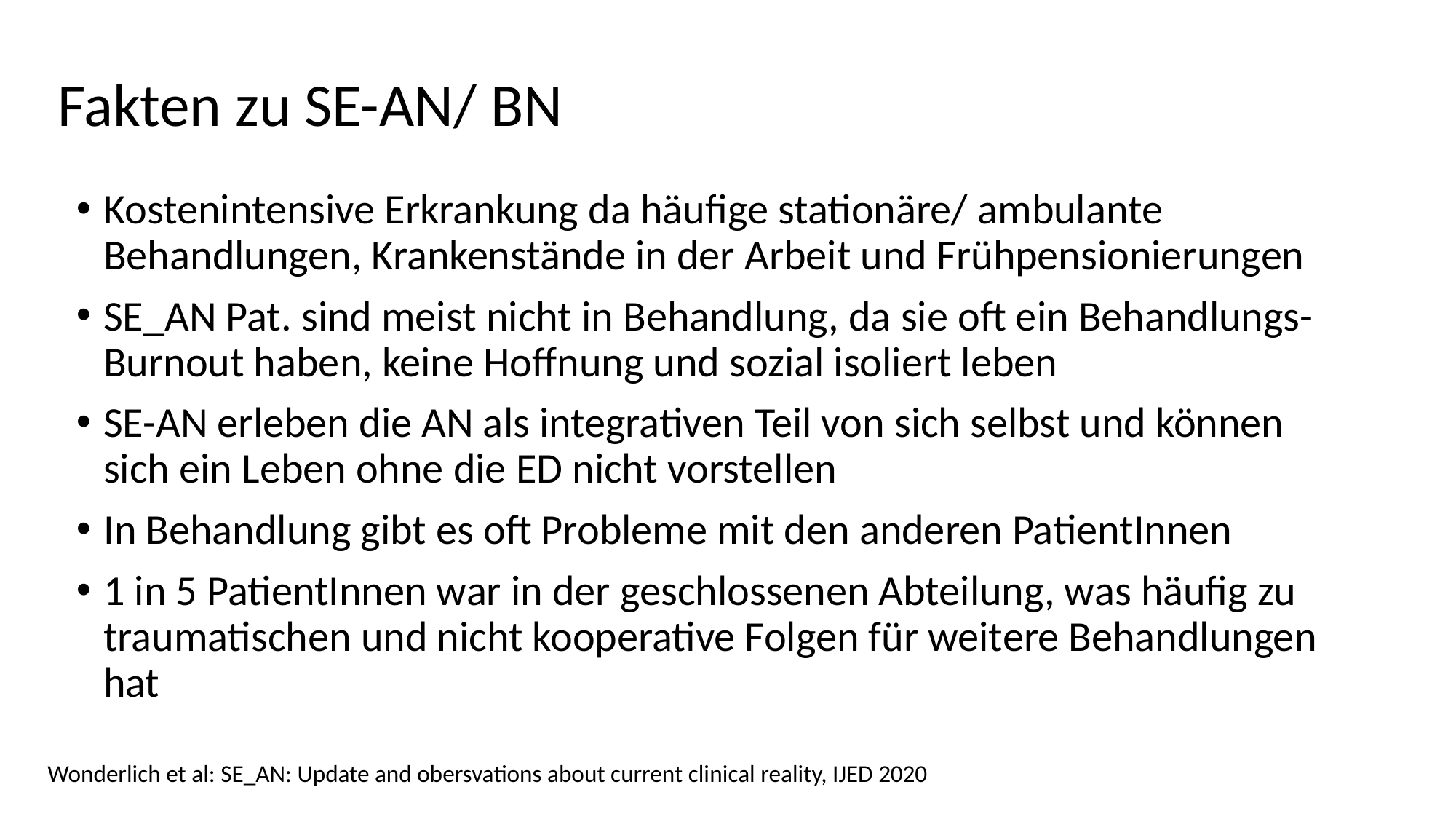

# Fakten zu SE-AN/ BN
Kostenintensive Erkrankung da häufige stationäre/ ambulante Behandlungen, Krankenstände in der Arbeit und Frühpensionierungen
SE_AN Pat. sind meist nicht in Behandlung, da sie oft ein Behandlungs-Burnout haben, keine Hoffnung und sozial isoliert leben
SE-AN erleben die AN als integrativen Teil von sich selbst und können sich ein Leben ohne die ED nicht vorstellen
In Behandlung gibt es oft Probleme mit den anderen PatientInnen
1 in 5 PatientInnen war in der geschlossenen Abteilung, was häufig zu traumatischen und nicht kooperative Folgen für weitere Behandlungen hat
Wonderlich et al: SE_AN: Update and obersvations about current clinical reality, IJED 2020